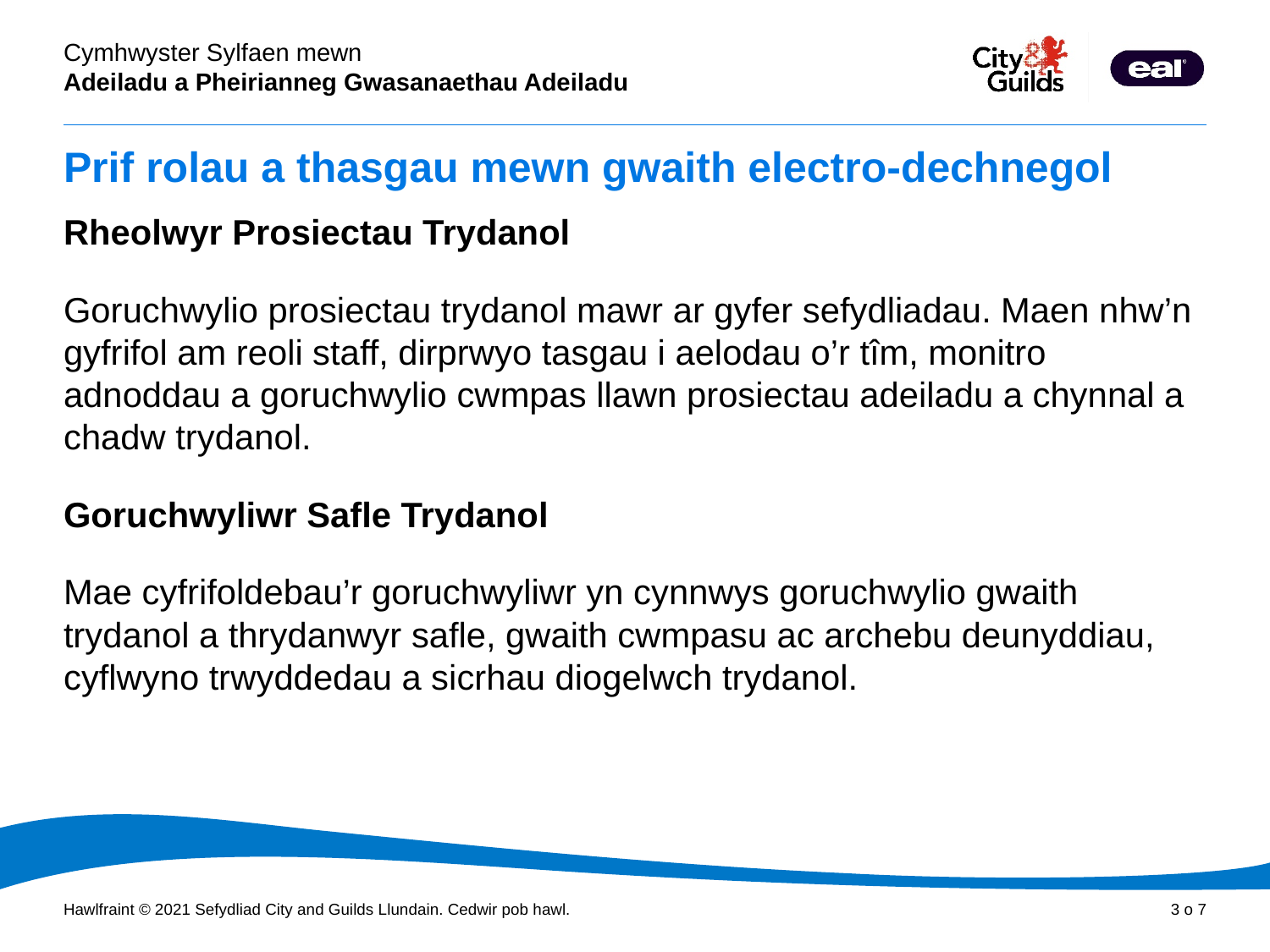

# Prif rolau a thasgau mewn gwaith electro-dechnegol
Rheolwyr Prosiectau Trydanol
Goruchwylio prosiectau trydanol mawr ar gyfer sefydliadau. Maen nhw’n gyfrifol am reoli staff, dirprwyo tasgau i aelodau o’r tîm, monitro adnoddau a goruchwylio cwmpas llawn prosiectau adeiladu a chynnal a chadw trydanol.
Goruchwyliwr Safle Trydanol
Mae cyfrifoldebau’r goruchwyliwr yn cynnwys goruchwylio gwaith trydanol a thrydanwyr safle, gwaith cwmpasu ac archebu deunyddiau, cyflwyno trwyddedau a sicrhau diogelwch trydanol.